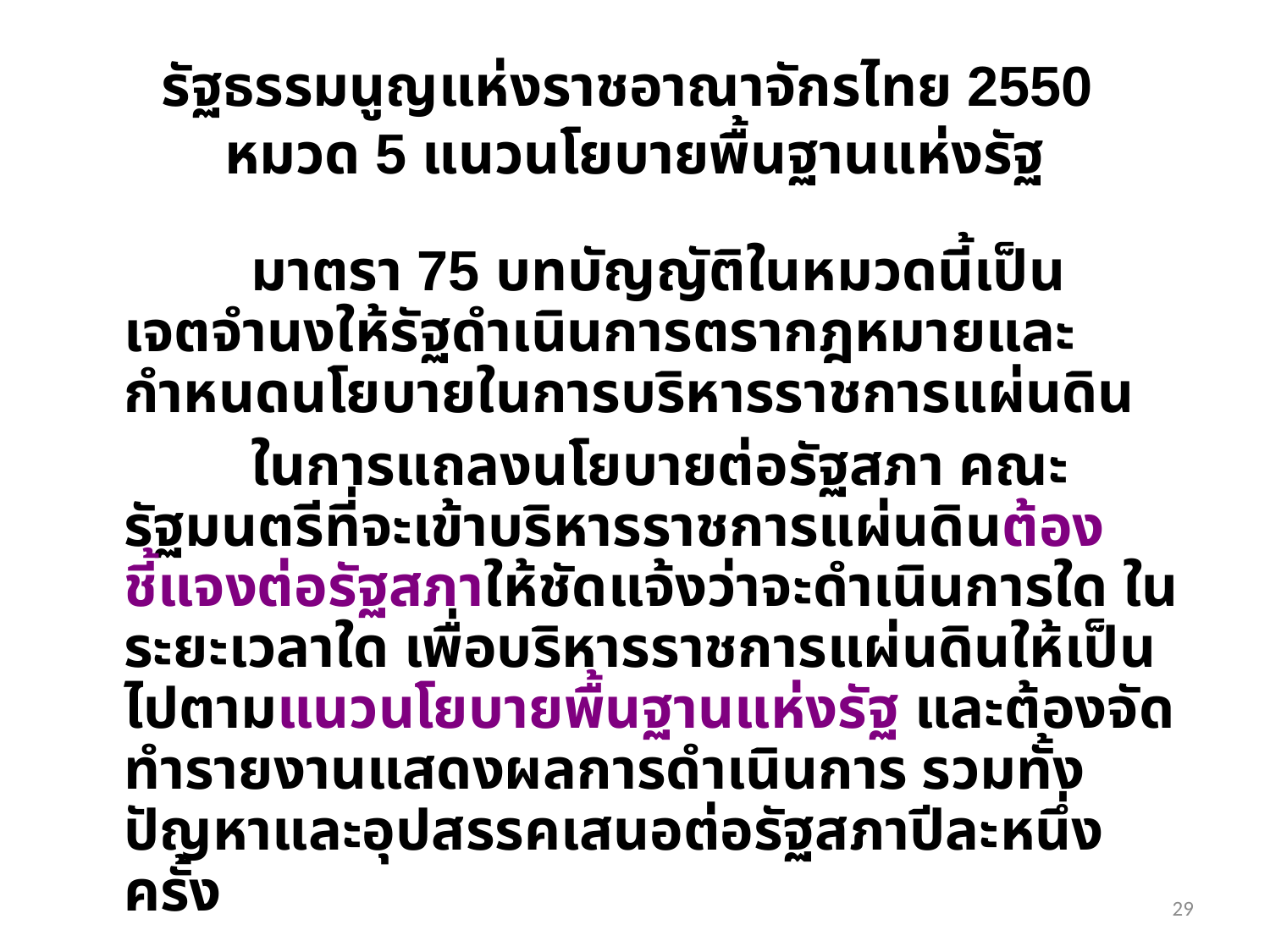

# รัฐธรรมนูญแห่งราชอาณาจักรไทย 2550 หมวด 5 แนวนโยบายพื้นฐานแห่งรัฐ
		มาตรา 75 บทบัญญัติในหมวดนี้เป็นเจตจำนงให้รัฐดำเนินการตรากฎหมายและกำหนดนโยบายในการบริหารราชการแผ่นดิน
		ในการแถลงนโยบายต่อรัฐสภา คณะรัฐมนตรีที่จะเข้าบริหารราชการแผ่นดินต้องชี้แจงต่อรัฐสภาให้ชัดแจ้งว่าจะดำเนินการใด ในระยะเวลาใด เพื่อบริหารราชการแผ่นดินให้เป็นไปตามแนวนโยบายพื้นฐานแห่งรัฐ และต้องจัดทำรายงานแสดงผลการดำเนินการ รวมทั้งปัญหาและอุปสรรคเสนอต่อรัฐสภาปีละหนึ่งครั้ง
29